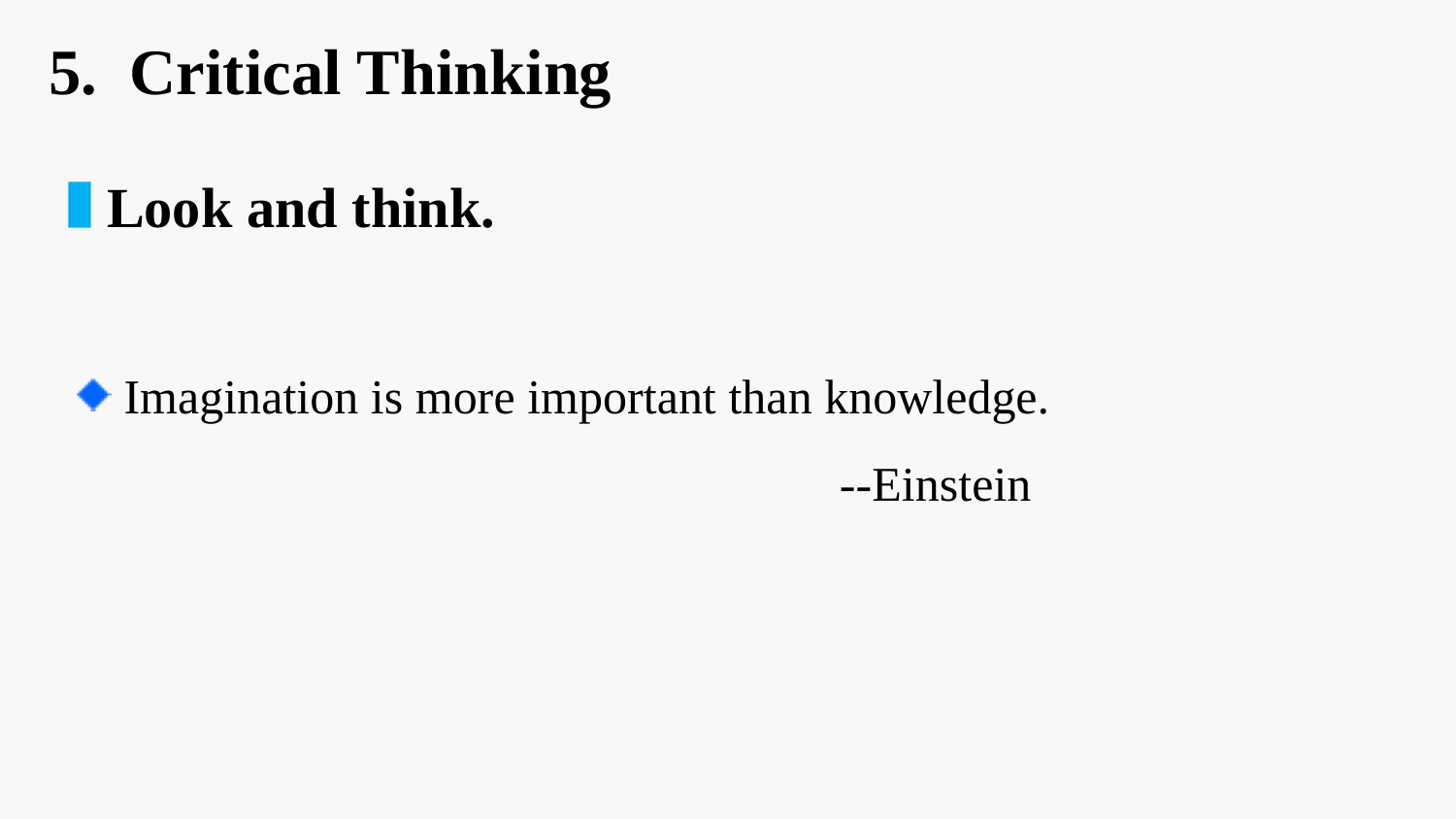

5.  Critical Thinking
 Look and think.

 Imagination is more important than knowledge.
                                                               --Einstein